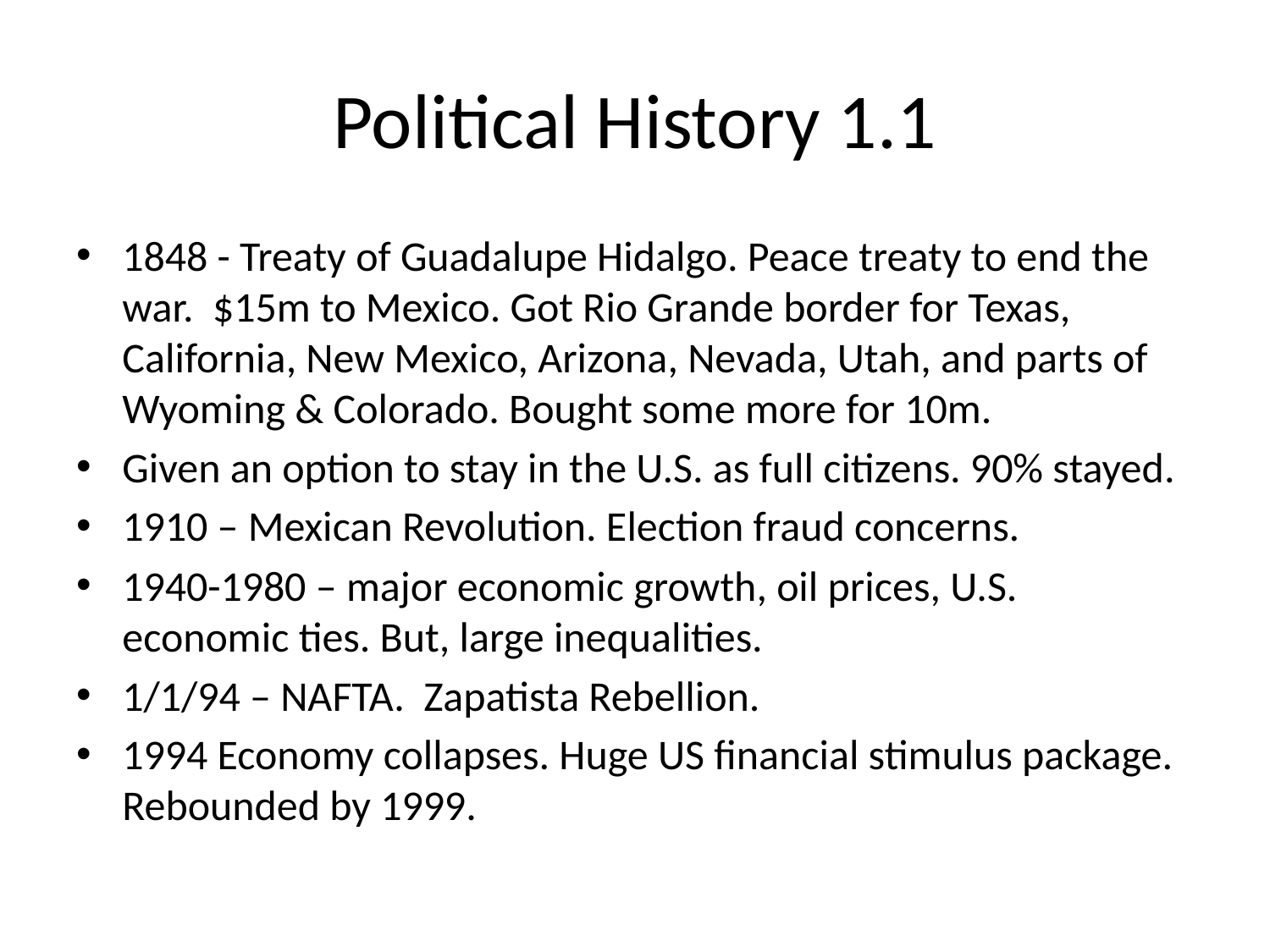

# Political History 1.1
1848 - Treaty of Guadalupe Hidalgo. Peace treaty to end the war.  $15m to Mexico. Got Rio Grande border for Texas, California, New Mexico, Arizona, Nevada, Utah, and parts of Wyoming & Colorado. Bought some more for 10m.
Given an option to stay in the U.S. as full citizens. 90% stayed.
1910 – Mexican Revolution. Election fraud concerns.
1940-1980 – major economic growth, oil prices, U.S. economic ties. But, large inequalities.
1/1/94 – NAFTA.  Zapatista Rebellion.
1994 Economy collapses. Huge US financial stimulus package. Rebounded by 1999.